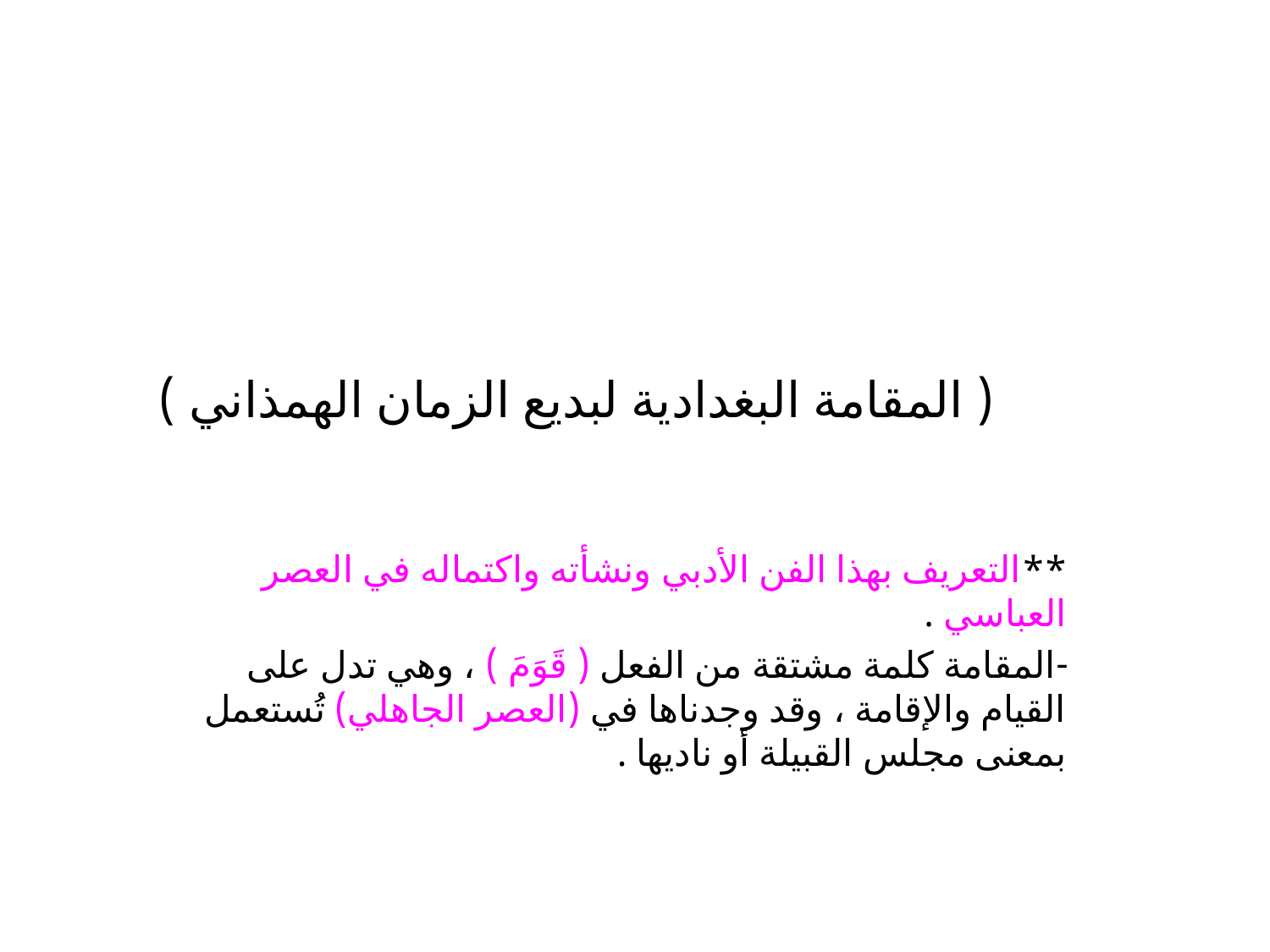

# ( المقامة البغدادية لبديع الزمان الهمذاني )
**التعريف بهذا الفن الأدبي ونشأته واكتماله في العصر العباسي .
المقامة كلمة مشتقة من الفعل ( قَوَمَ ) ، وهي تدل على القيام والإقامة ، وقد وجدناها في (العصر الجاهلي) تُستعمل بمعنى مجلس القبيلة أو ناديها .